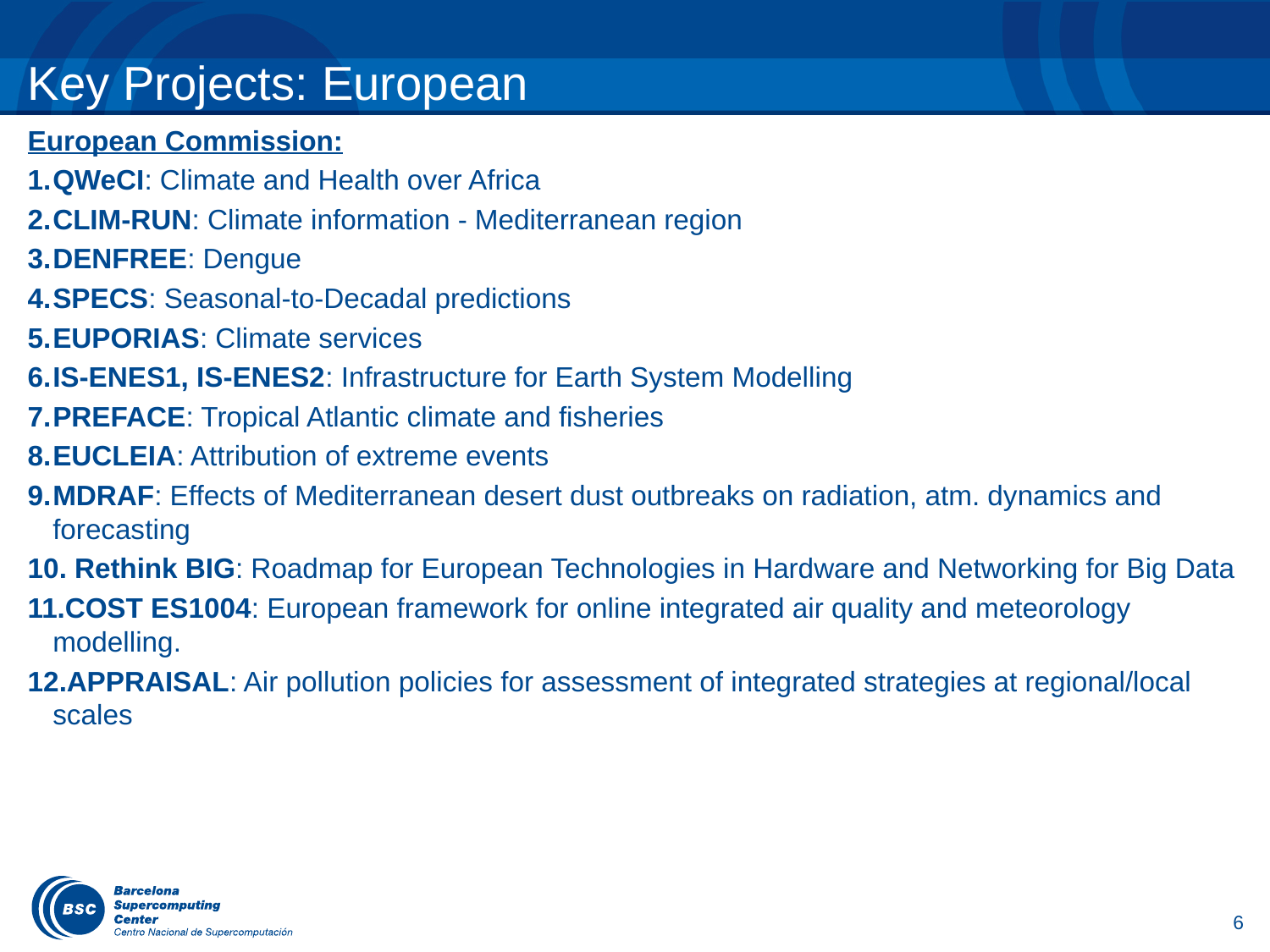

# Key Projects: European
European Commission:
QWeCI: Climate and Health over Africa
CLIM-RUN: Climate information - Mediterranean region
DENFREE: Dengue
SPECS: Seasonal-to-Decadal predictions
EUPORIAS: Climate services
IS-ENES1, IS-ENES2: Infrastructure for Earth System Modelling
PREFACE: Tropical Atlantic climate and fisheries
EUCLEIA: Attribution of extreme events
MDRAF: Effects of Mediterranean desert dust outbreaks on radiation, atm. dynamics and forecasting
 Rethink BIG: Roadmap for European Technologies in Hardware and Networking for Big Data
COST ES1004: European framework for online integrated air quality and meteorology modelling.
APPRAISAL: Air pollution policies for assessment of integrated strategies at regional/local scales
6